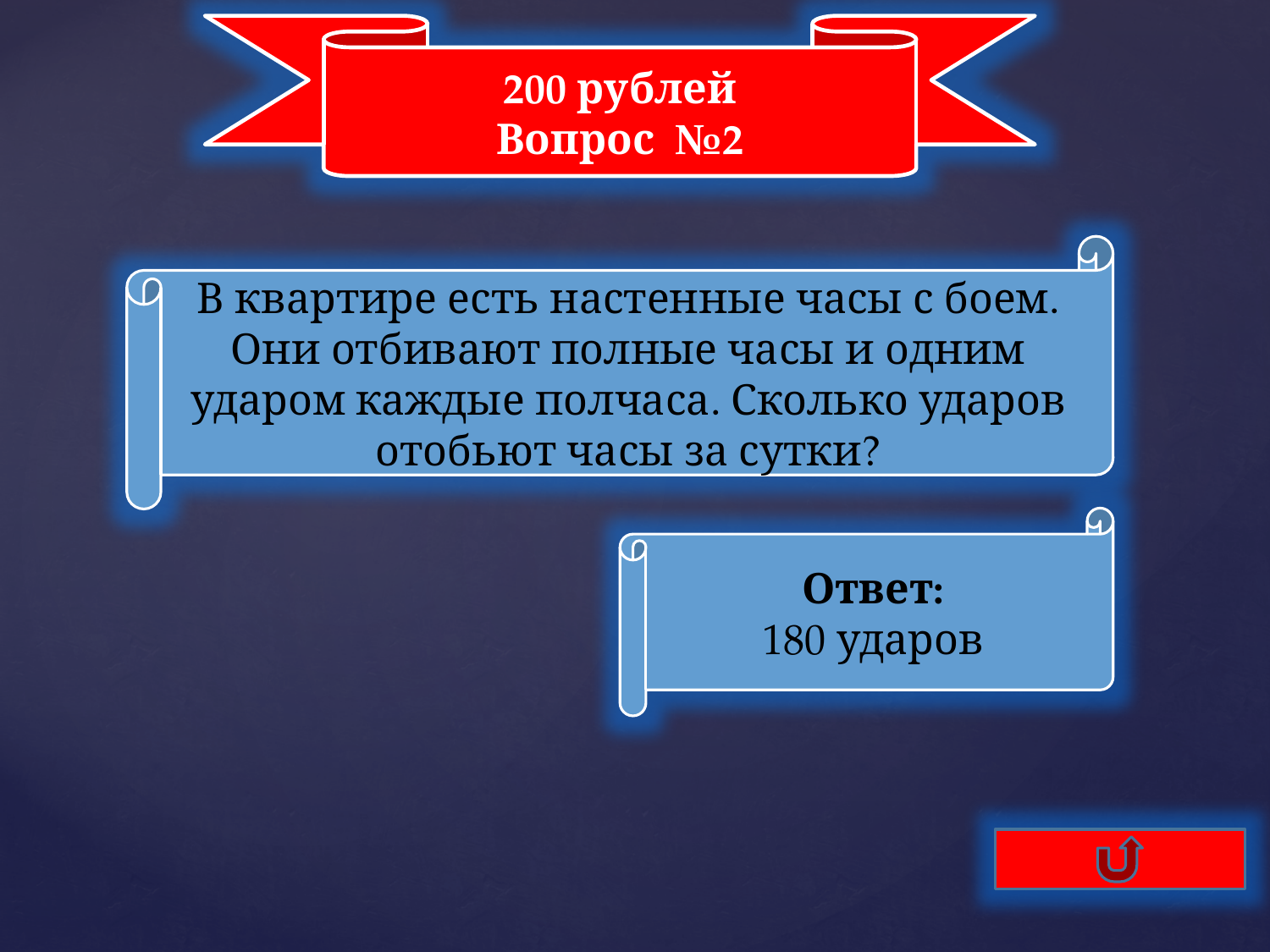

200 рублей
Вопрос  №2
В квартире есть настенные часы с боем. Они отбивают полные часы и одним ударом каждые полчаса. Сколько ударов отобьют часы за сутки?
Ответ:
180 ударов